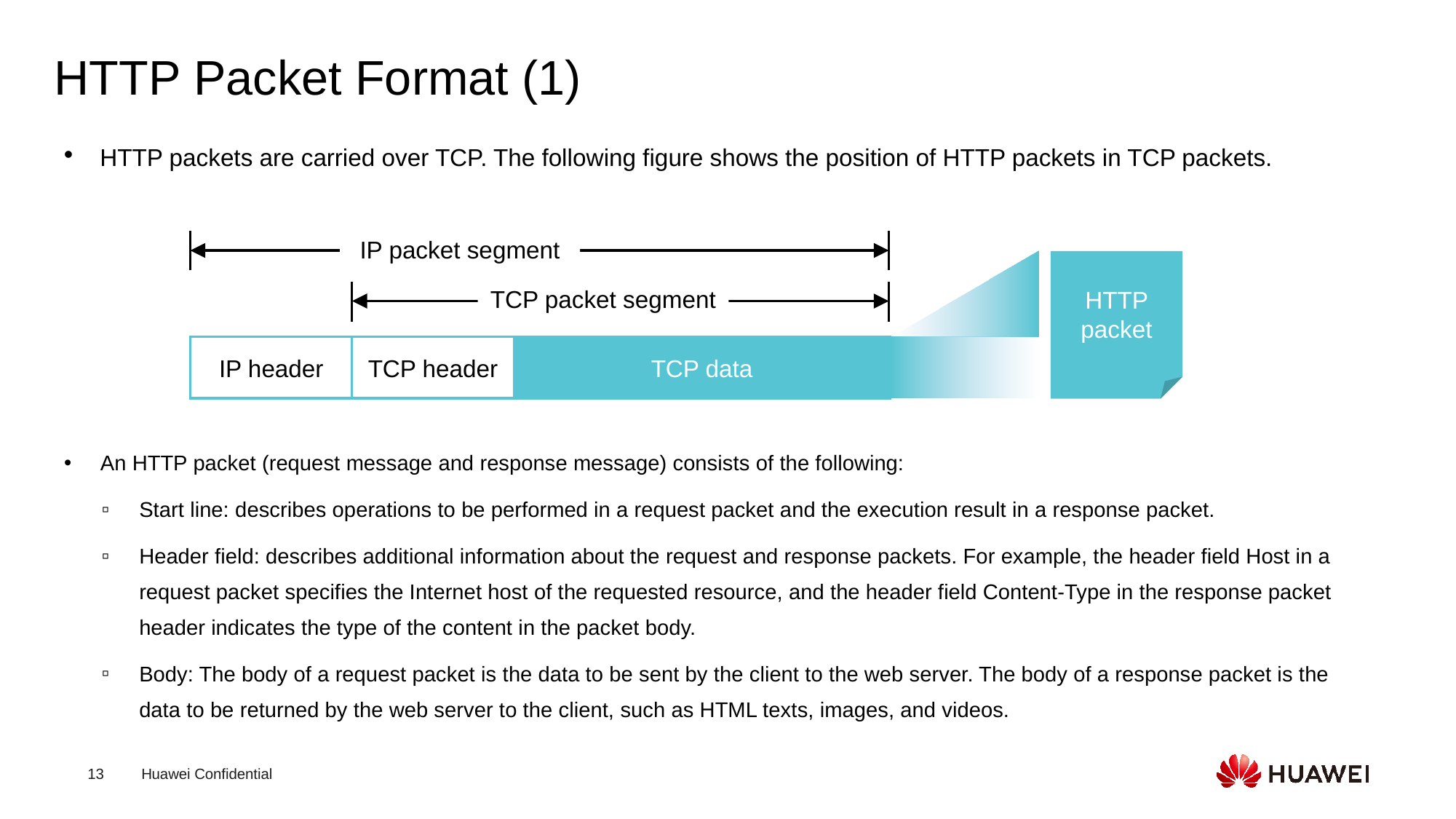

# HTTP Packet Format (1)
HTTP packets are carried over TCP. The following figure shows the position of HTTP packets in TCP packets.

IP packet segment

HTTP packet
TCP packet segment

IP header
TCP header
TCP data
An HTTP packet (request message and response message) consists of the following:
Start line: describes operations to be performed in a request packet and the execution result in a response packet.
Header field: describes additional information about the request and response packets. For example, the header field Host in a request packet specifies the Internet host of the requested resource, and the header field Content-Type in the response packet header indicates the type of the content in the packet body.
Body: The body of a request packet is the data to be sent by the client to the web server. The body of a response packet is the data to be returned by the web server to the client, such as HTML texts, images, and videos.